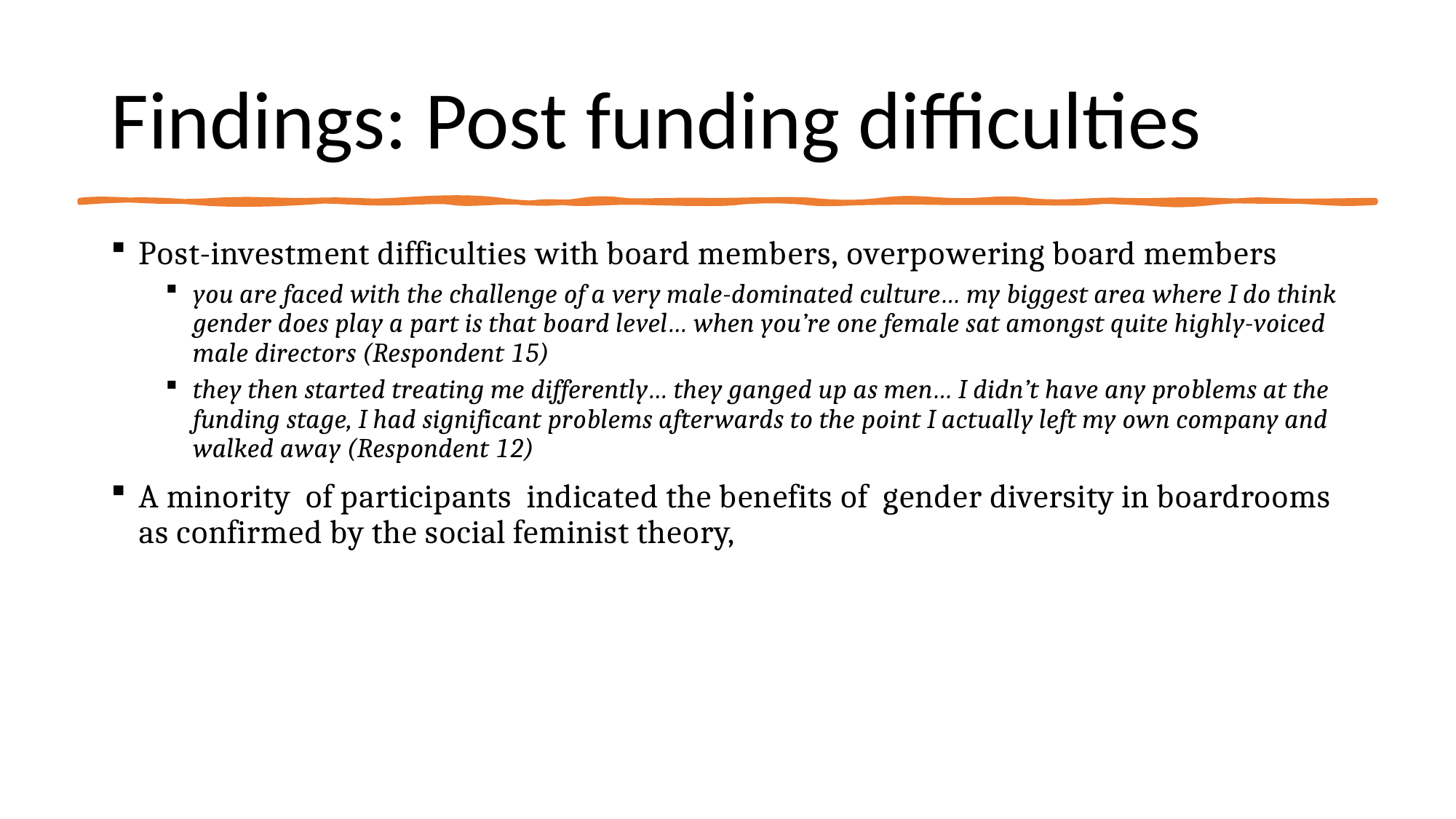

# Findings: Post funding difficulties

Post-investment difficulties with board members, overpowering board members
you are faced with the challenge of a very male-dominated culture… my biggest area where I do think gender does play a part is that board level… when you’re one female sat amongst quite highly-voiced male directors (Respondent 15)
they then started treating me differently… they ganged up as men… I didn’t have any problems at the funding stage, I had significant problems afterwards to the point I actually left my own company and walked away (Respondent 12)
A minority  of participants  indicated the benefits of  gender diversity in boardrooms as confirmed by the social feminist theory,